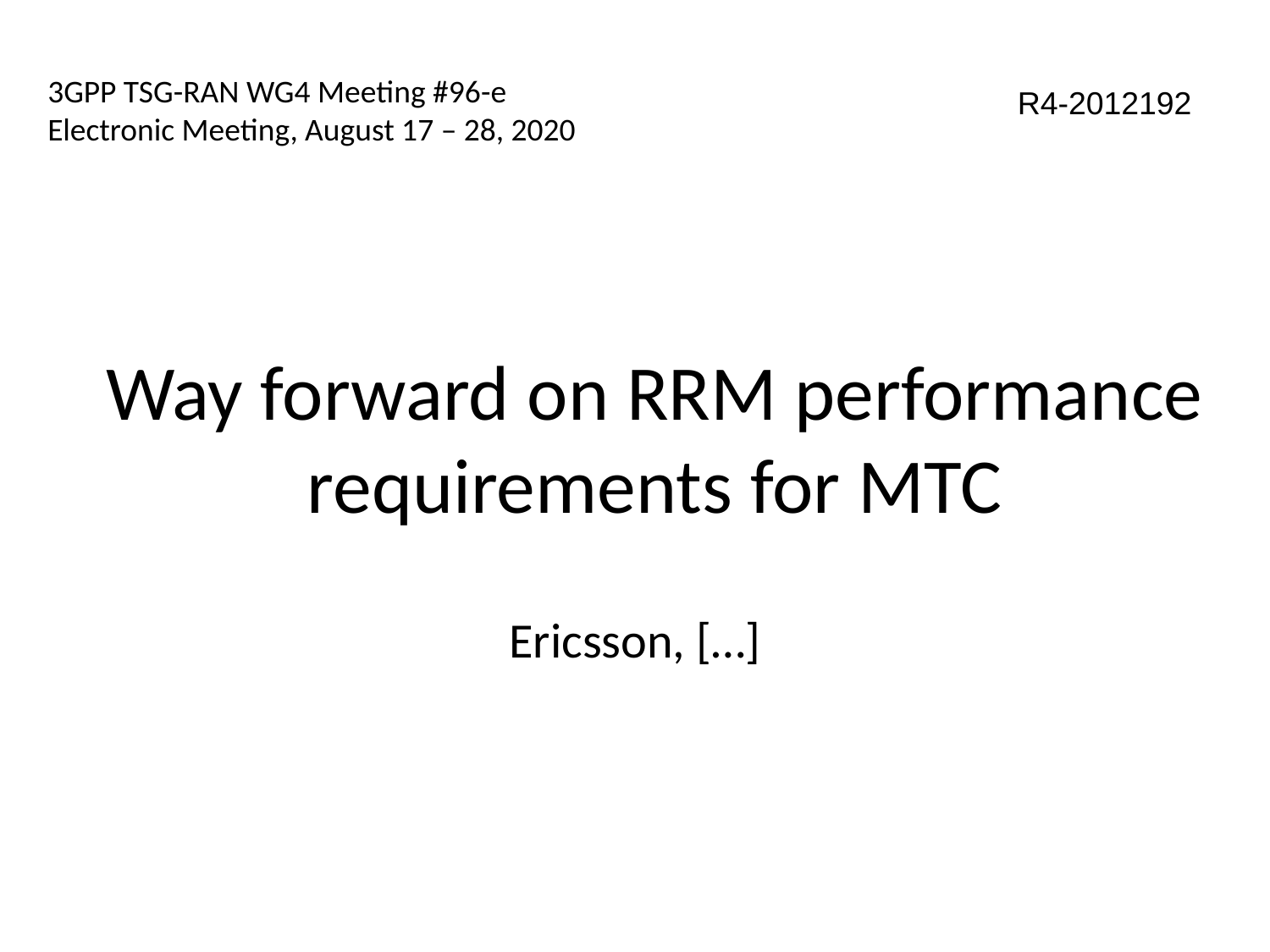

# 3GPP TSG-RAN WG4 Meeting #96-e Electronic Meeting, August 17 – 28, 2020
R4-2012192
Way forward on RRM performance requirements for MTC
Ericsson, […]